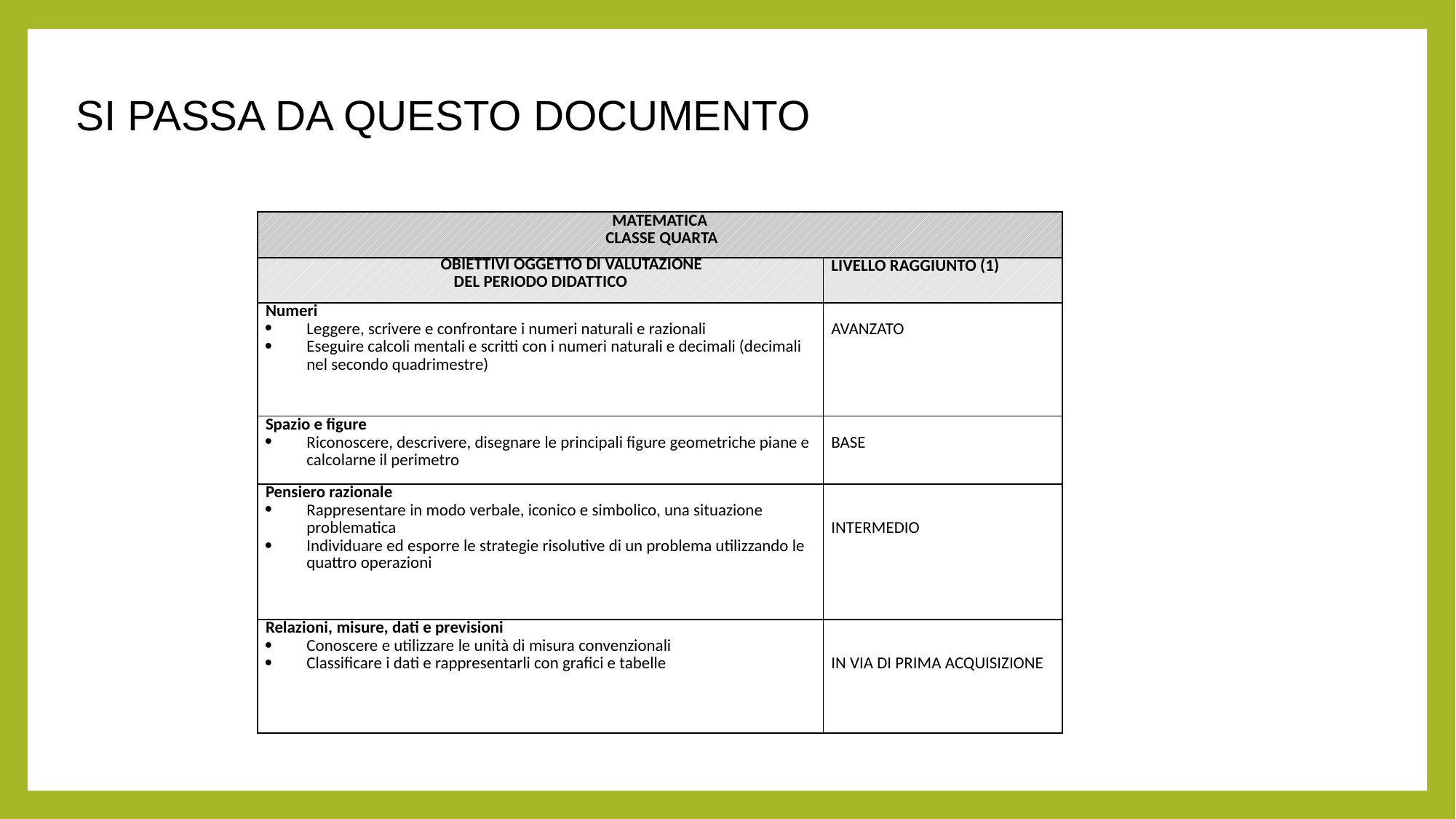

# SI PASSA DA QUESTO DOCUMENTO
| MATEMATICA  CLASSE QUARTA |  |
| --- | --- |
| OBIETTIVI OGGETTO DI VALUTAZIONE DEL PERIODO DIDATTICO | LIVELLO RAGGIUNTO (1) |
| Numeri Leggere, scrivere e confrontare i numeri naturali e razionali Eseguire calcoli mentali e scritti con i numeri naturali e decimali (decimali nel secondo quadrimestre) | AVANZATO |
| Spazio e figure Riconoscere, descrivere, disegnare le principali figure geometriche piane e calcolarne il perimetro | BASE |
| Pensiero razionale Rappresentare in modo verbale, iconico e simbolico, una situazione problematica Individuare ed esporre le strategie risolutive di un problema utilizzando le quattro operazioni | INTERMEDIO |
| Relazioni, misure, dati e previsioni Conoscere e utilizzare le unità di misura convenzionali Classificare i dati e rappresentarli con grafici e tabelle | IN VIA DI PRIMA ACQUISIZIONE |